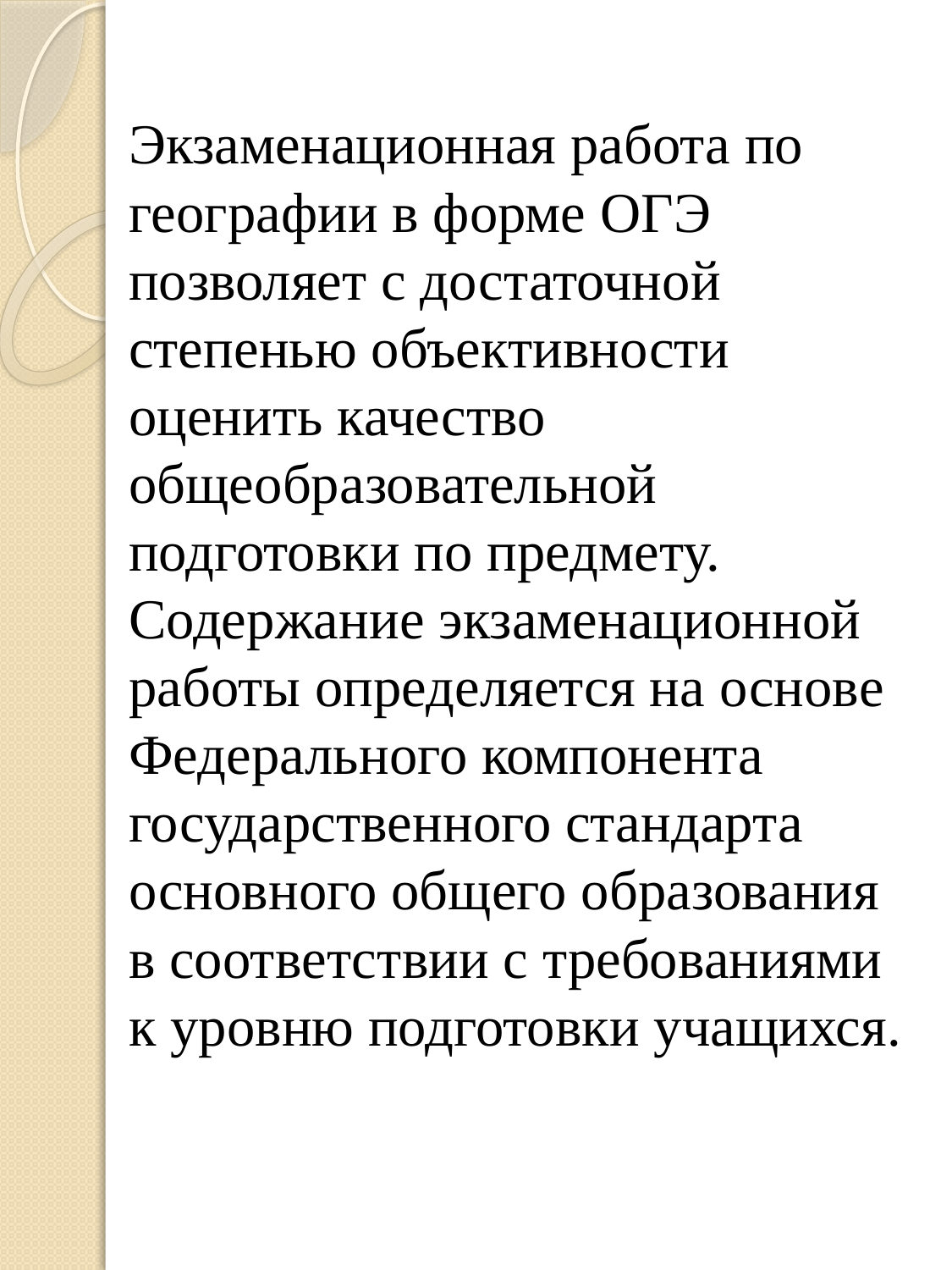

# Экзаменационная работа по географии в форме ОГЭ позволяет с достаточной степенью объективности оценить качество общеобразовательной подготовки по предмету. Содержание экзаменационной работы определяется на основе Федерального компонента государственного стандарта основного общего образования в соответствии с требованиями к уровню подготовки учащихся.